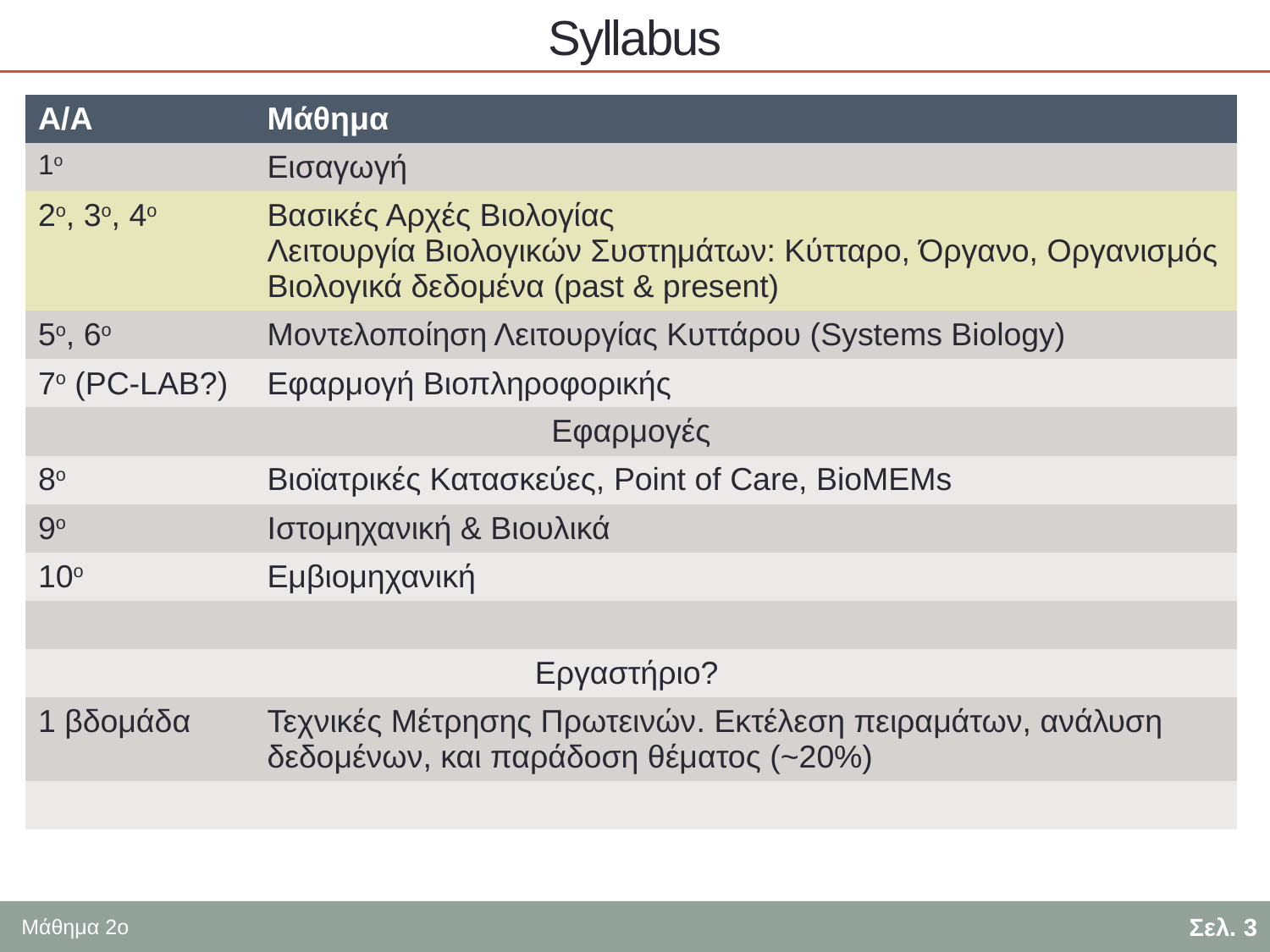

# Syllabus
| Α/Α | Μάθημα |
| --- | --- |
| 1ο | Εισαγωγή |
| 2ο, 3ο, 4ο | Βασικές Αρχές Βιολογίας Λειτουργία Βιολογικών Συστημάτων: Κύτταρο, Όργανο, Οργανισμός Βιολογικά δεδομένα (past & present) |
| 5ο, 6ο | Μοντελοποίηση Λειτουργίας Κυττάρου (Systems Biology) |
| 7ο (PC-LAB?) | Εφαρμογή Βιοπληροφορικής |
| Εφαρμογές |  |
| 8ο | Βιοϊατρικές Κατασκεύες, Point of Care, BioMEMs |
| 9ο | Ιστομηχανική & Βιουλικά |
| 10ο | Εμβιομηχανική |
|  |  |
| Εργαστήριο? |  |
| 1 βδομάδα | Τεχνικές Μέτρησης Πρωτεινών. Εκτέλεση πειραμάτων, ανάλυση δεδομένων, και παράδοση θέματος (~20%) |
|  |  |
Σελ. 3